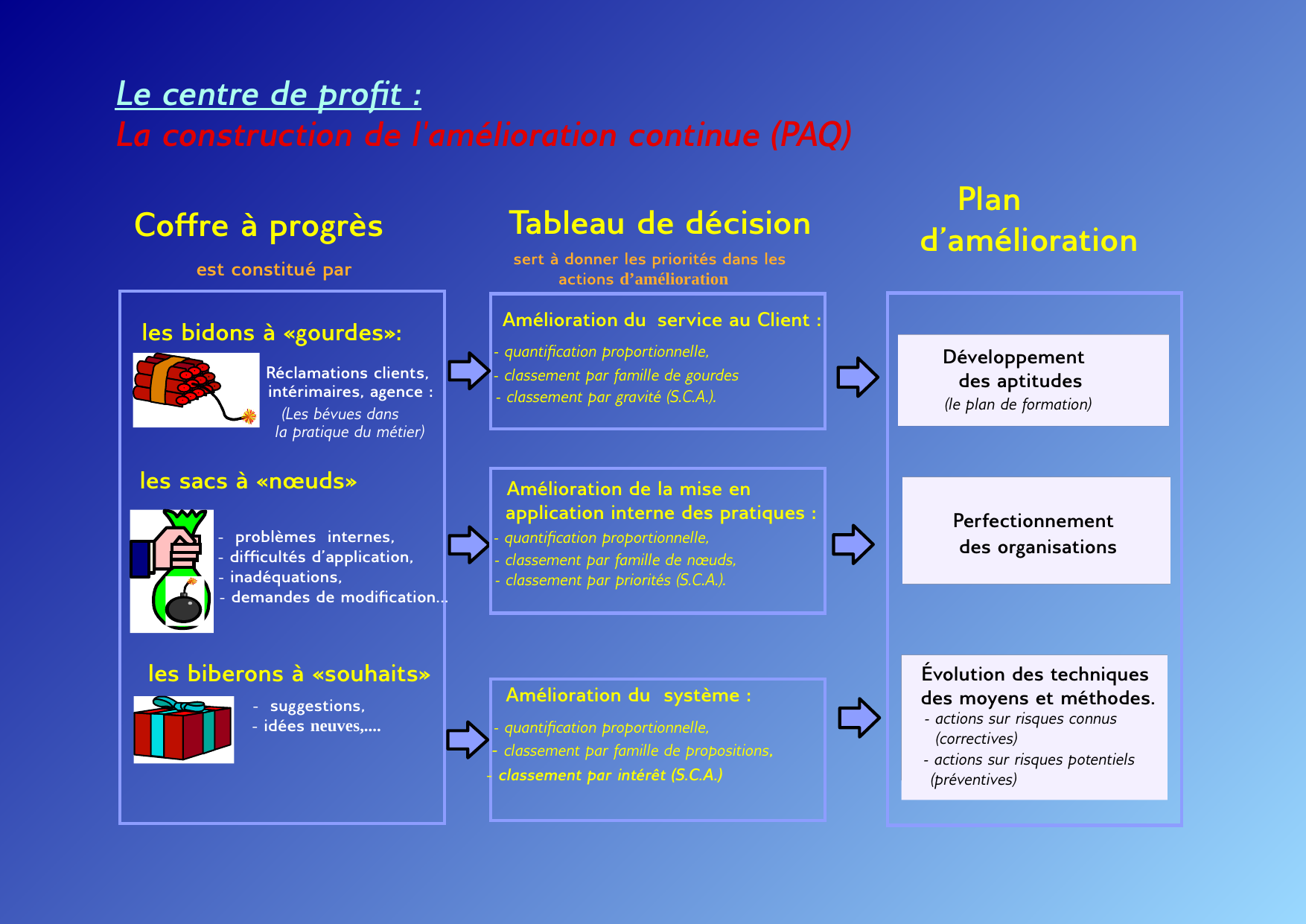

Le centre de profit :
La construction de l'amélioration continue (PAQ)
Plan
Tableau de décision
Coffre à progrès

d’amélioration

sert à donner les priorités dans les

    est constitué par

actions d’amélioration

Amélioration du  service au Client :

les bidons à «gourdes»:

- quantification proportionnelle,
Développement

Réclamations clients,

- classement par famille de gourdes

des aptitudes

intérimaires, agence :

- classement par gravité (S.C.A.).

(le plan de formation)

(Les bévues dans

la pratique du métier)

 les sacs à «nœuds»

Amélioration de la mise en

application interne des pratiques :
Perfectionnement

-  problèmes  internes,

- quantification proportionnelle,

des organisations

- difficultés d’application,
- classement par famille de noeuds,

 - inadéquations,
- classement par priorités (S.C.A.).

- demandes de modification...

les biberons à «souhaits»
Évolution des techniques

Amélioration du  système :
des moyens et méthodes.

-  suggestions,

- actions sur risques connus

- idées neuves,....
- quantification proportionnelle,

 (correctives)
- classement par famille de propositions,
- actions sur risques potentiels
- classement par intérêt (S.C.A.)
(préventives)